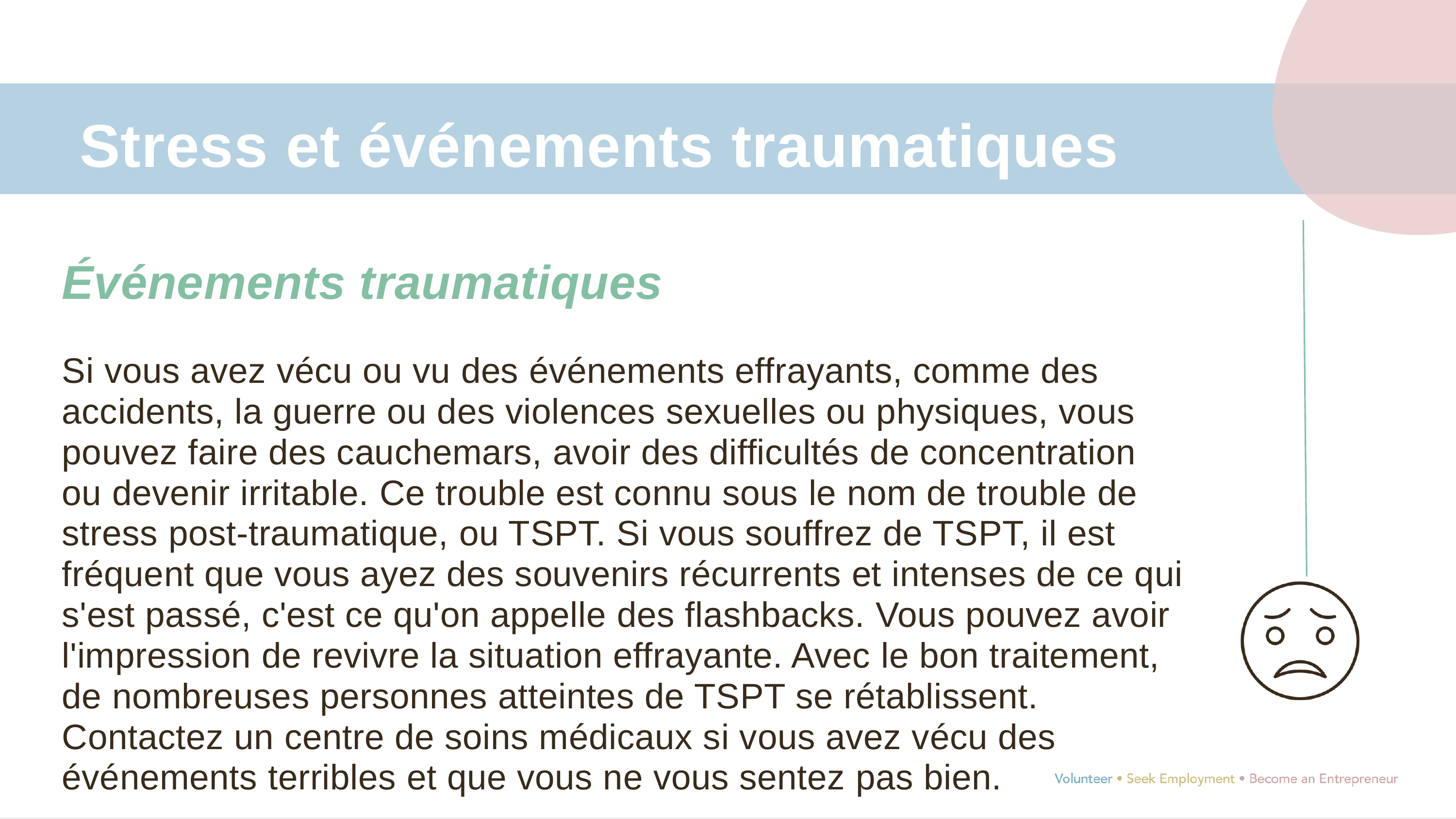

Stress et événements traumatiques

Événements traumatiques

Si vous avez vécu ou vu des événements effrayants, comme des accidents, la guerre ou des violences sexuelles ou physiques, vous pouvez faire des cauchemars, avoir des difficultés de concentration ou devenir irritable. Ce trouble est connu sous le nom de trouble de stress post-traumatique, ou TSPT. Si vous souffrez de TSPT, il est fréquent que vous ayez des souvenirs récurrents et intenses de ce qui s'est passé, c'est ce qu'on appelle des flashbacks. Vous pouvez avoir l'impression de revivre la situation effrayante. Avec le bon traitement, de nombreuses personnes atteintes de TSPT se rétablissent. Contactez un centre de soins médicaux si vous avez vécu des événements terribles et que vous ne vous sentez pas bien.